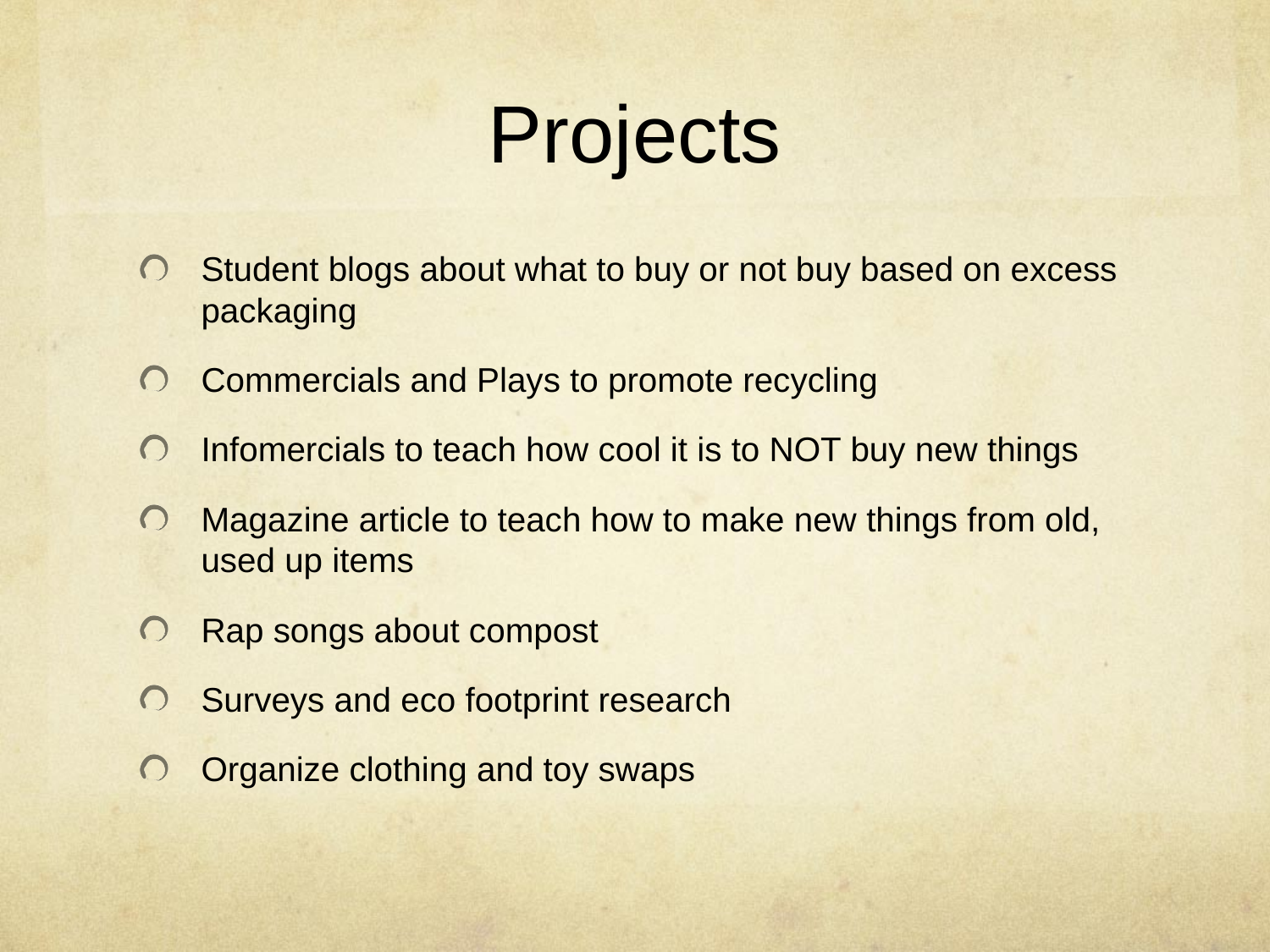

# Projects
Student blogs about what to buy or not buy based on excess packaging
Commercials and Plays to promote recycling
Infomercials to teach how cool it is to NOT buy new things
Magazine article to teach how to make new things from old, used up items
Rap songs about compost
Surveys and eco footprint research
Organize clothing and toy swaps